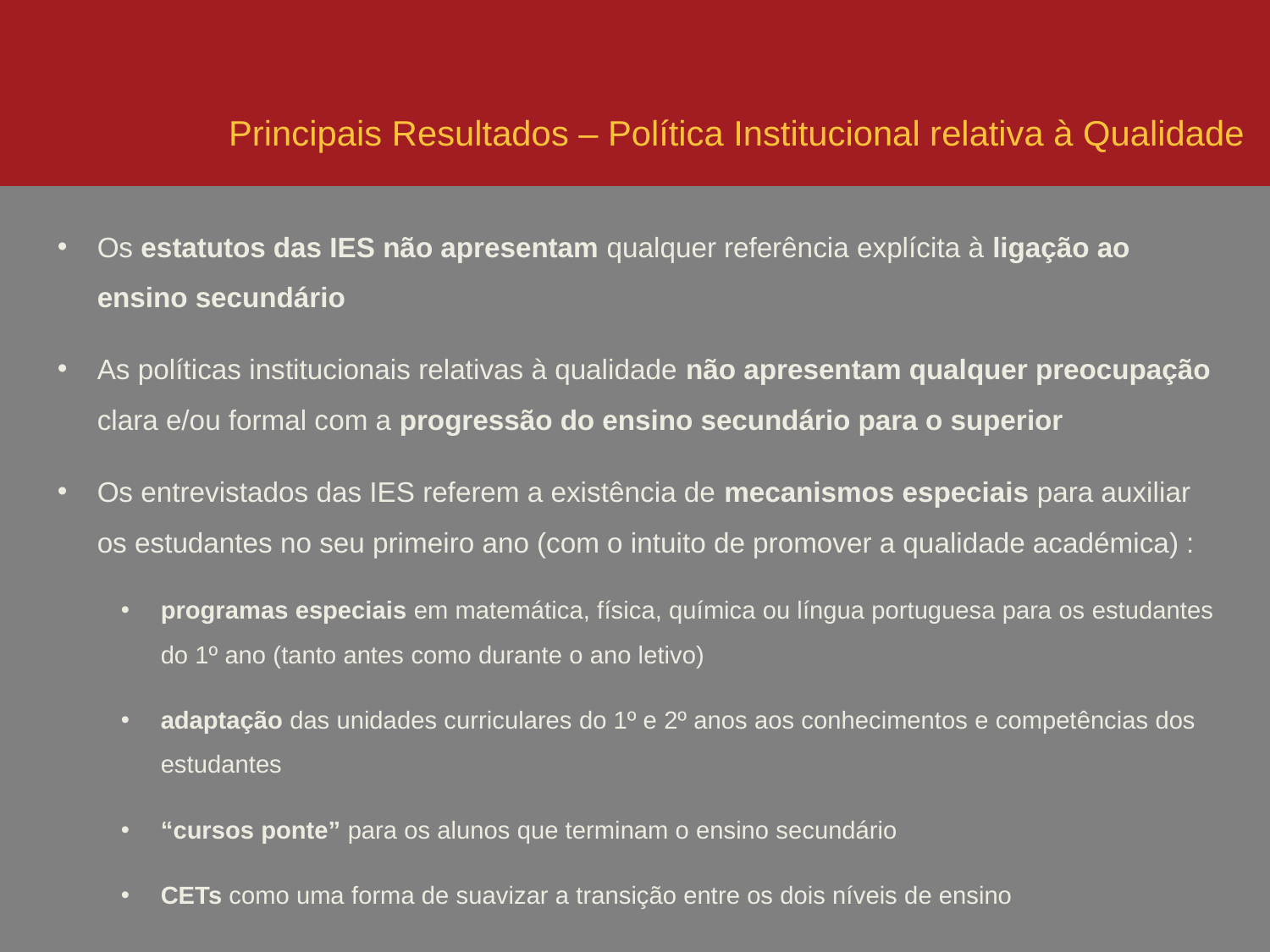

Principais Resultados – Política Institucional relativa à Qualidade
Os estatutos das IES não apresentam qualquer referência explícita à ligação ao ensino secundário
As políticas institucionais relativas à qualidade não apresentam qualquer preocupação clara e/ou formal com a progressão do ensino secundário para o superior
Os entrevistados das IES referem a existência de mecanismos especiais para auxiliar os estudantes no seu primeiro ano (com o intuito de promover a qualidade académica) :
programas especiais em matemática, física, química ou língua portuguesa para os estudantes do 1º ano (tanto antes como durante o ano letivo)
adaptação das unidades curriculares do 1º e 2º anos aos conhecimentos e competências dos estudantes
“cursos ponte” para os alunos que terminam o ensino secundário
CETs como uma forma de suavizar a transição entre os dois níveis de ensino